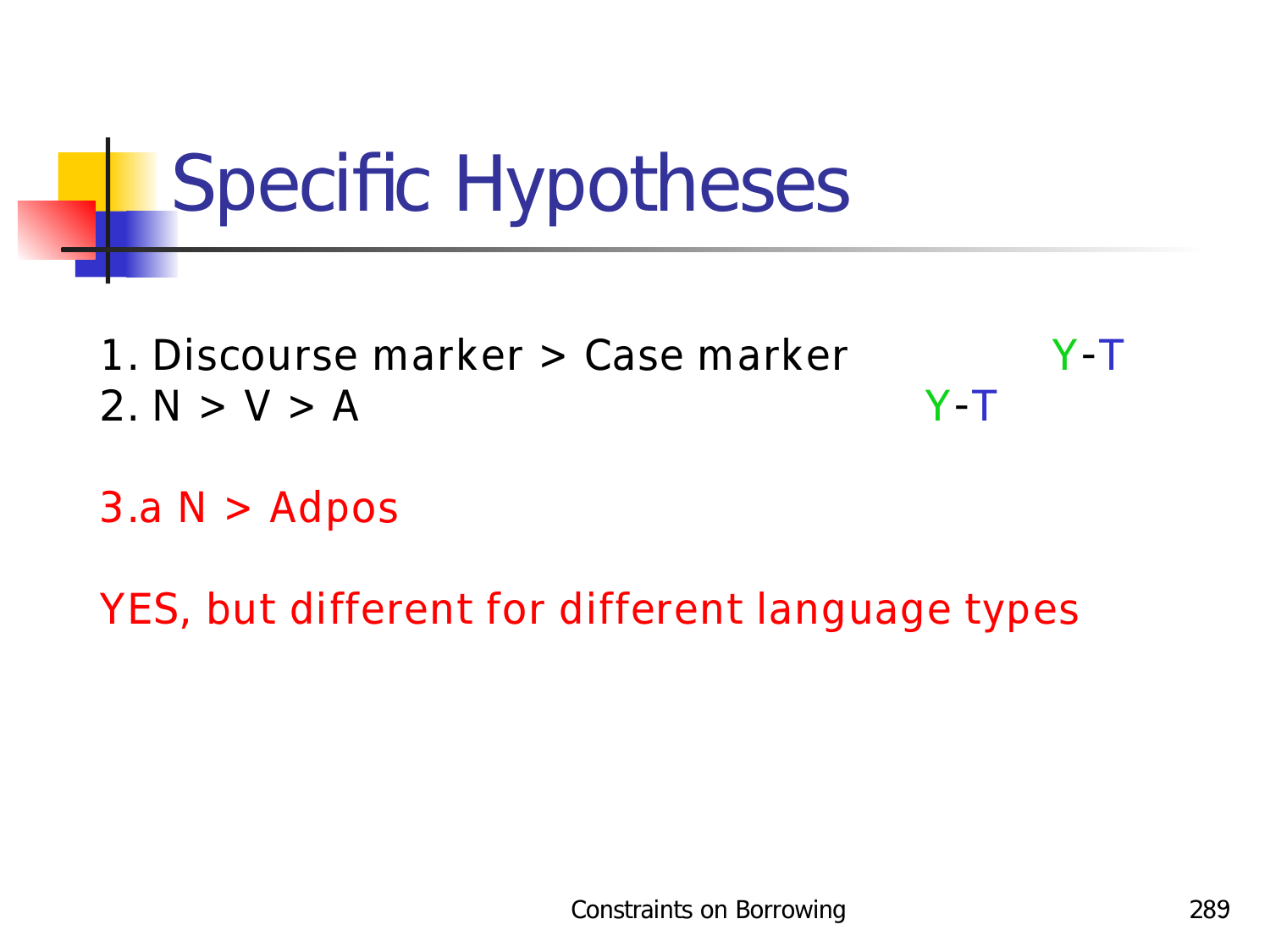

# Specific Hypotheses
1. Discourse marker > Case marker		Y-T
2. N > V > A					Y-T

3.a N > Adpos

YES, but different for different language types
Constraints on Borrowing
289